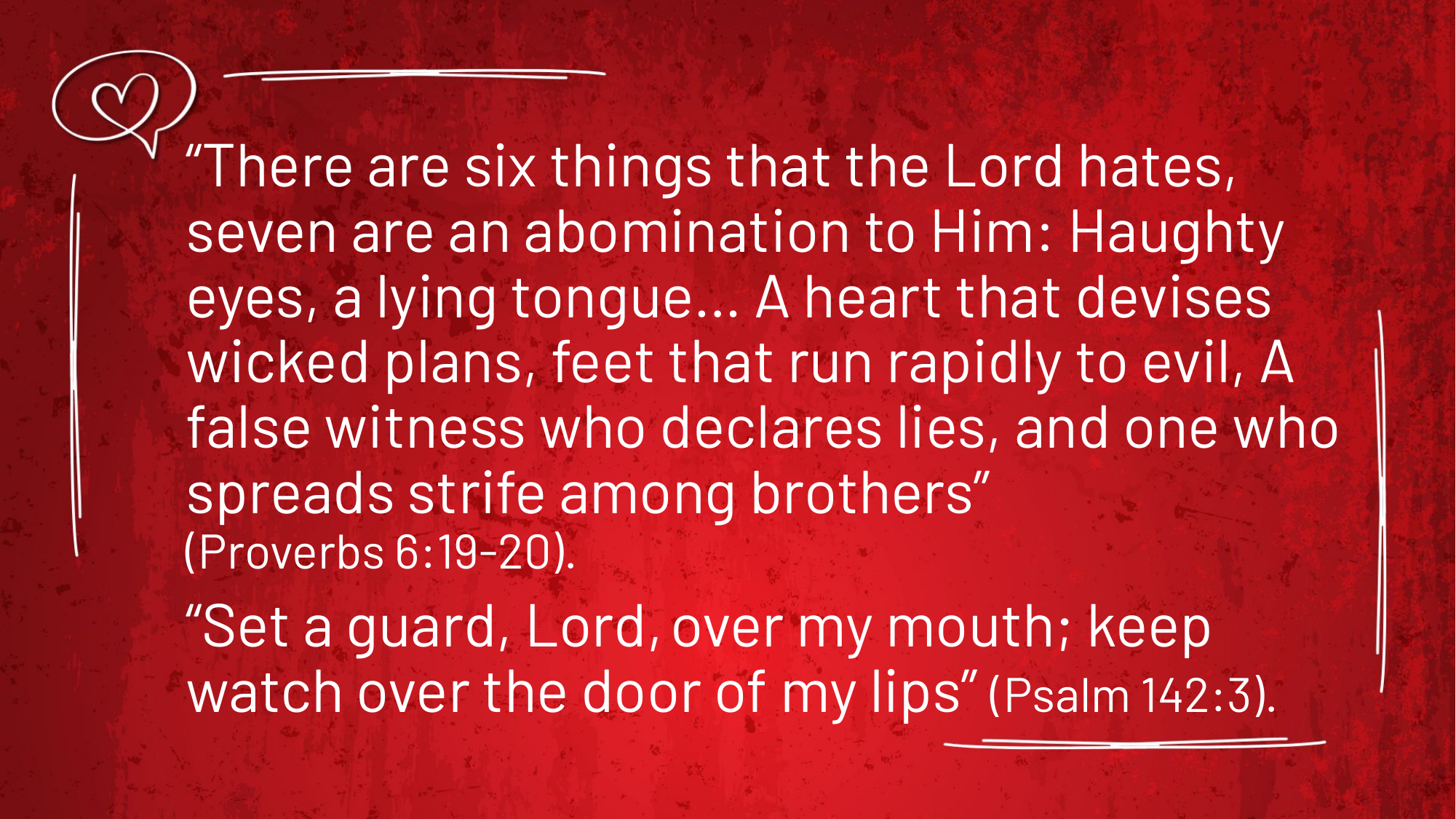

“There are six things that the Lord hates, seven are an abomination to Him: Haughty eyes, a lying tongue… A heart that devises wicked plans, feet that run rapidly to evil, A false witness who declares lies, and one who spreads strife among brothers”
(Proverbs 6:19-20).
“Set a guard, Lord, over my mouth; keep watch over the door of my lips” (Psalm 142:3).